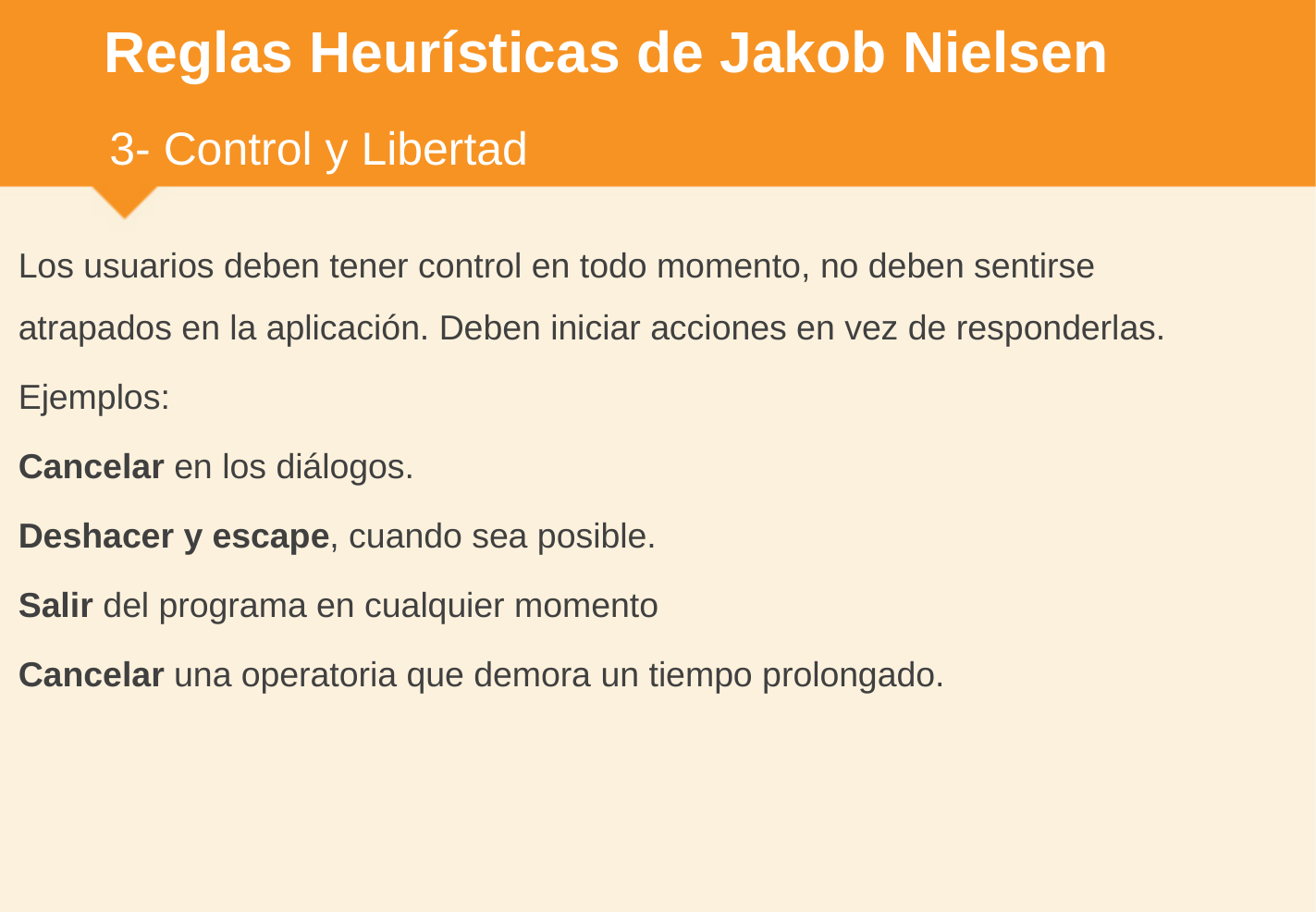

# Reglas Heurísticas de Jakob Nielsen
3- Control y Libertad
Los usuarios deben tener control en todo momento, no deben sentirse atrapados en la aplicación. Deben iniciar acciones en vez de responderlas.
Ejemplos:
Cancelar en los diálogos.
Deshacer y escape, cuando sea posible.
Salir del programa en cualquier momento
Cancelar una operatoria que demora un tiempo prolongado.